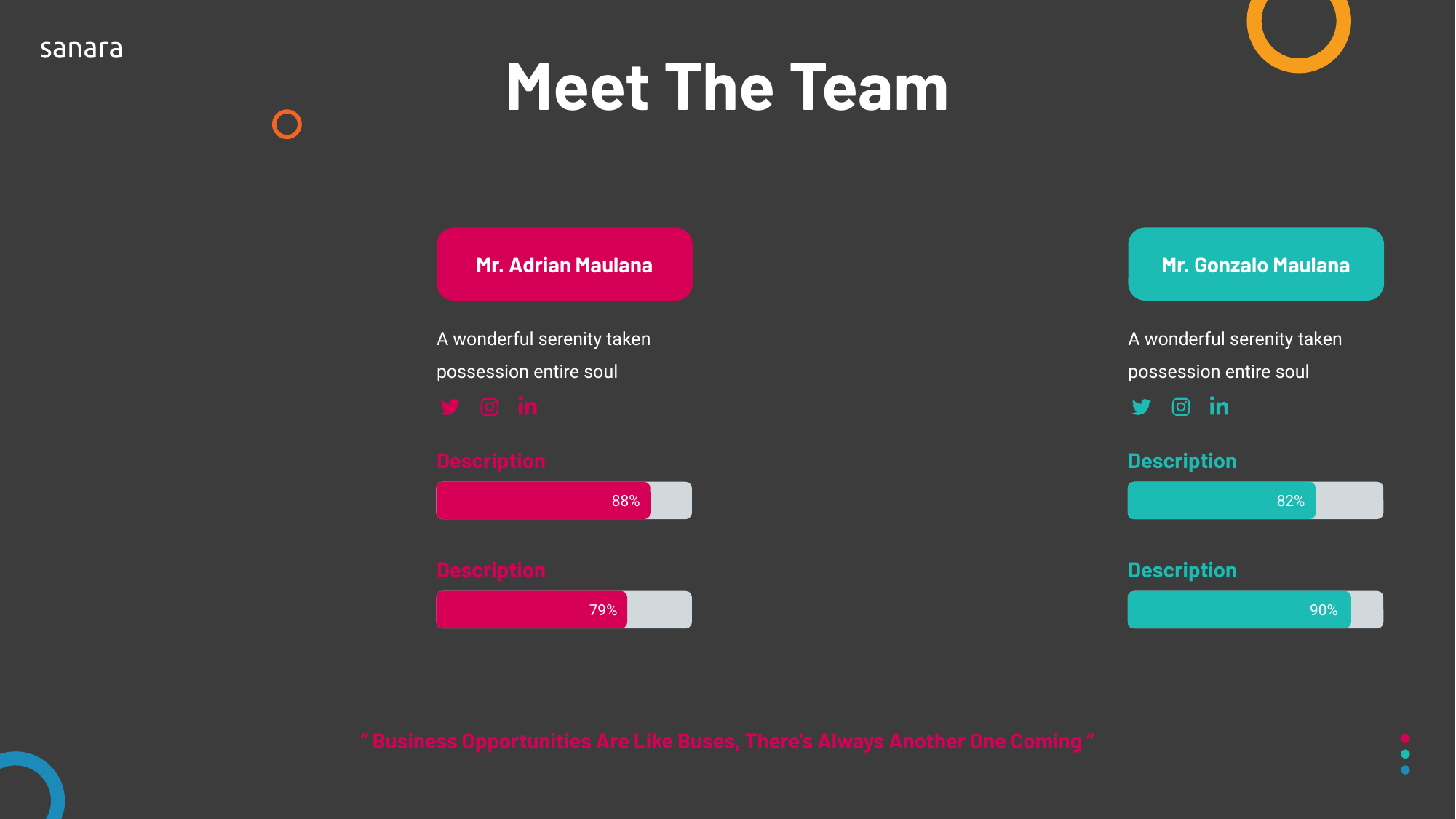

# Meet The Team

Mr. Adrian Maulana
Mr. Gonzalo Maulana
A wonderful serenity taken possession entire soul
A wonderful serenity taken possession entire soul

Description
Description

88%
82%
Description
Description

79%
90%
“ Business Opportunities Are Like Buses, There's Always Another One Coming “